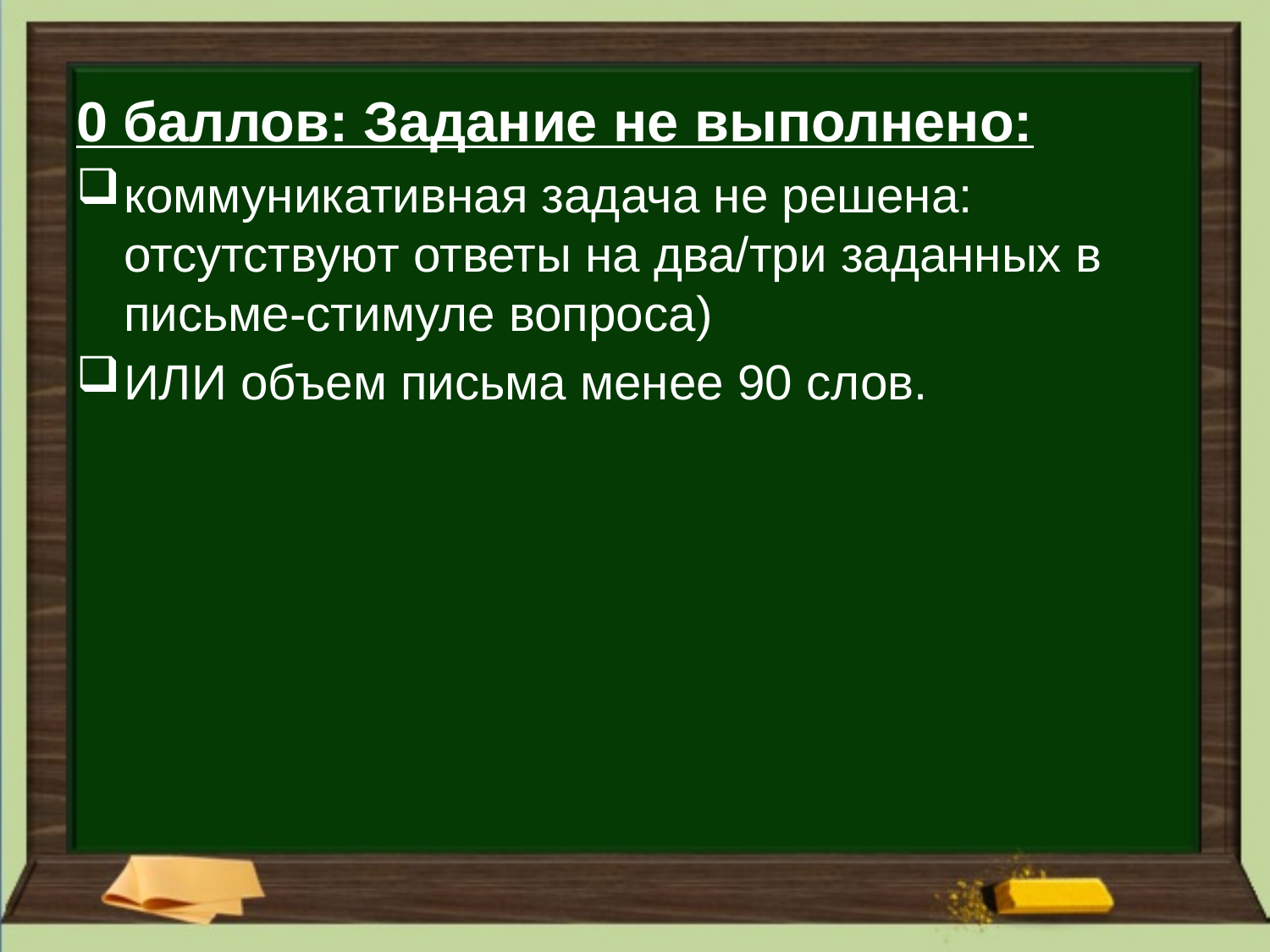

0 баллов: Задание не выполнено:
коммуникативная задача не решена: отсутствуют ответы на два/три заданных в письме-стимуле вопроса)
ИЛИ объем письма менее 90 слов.